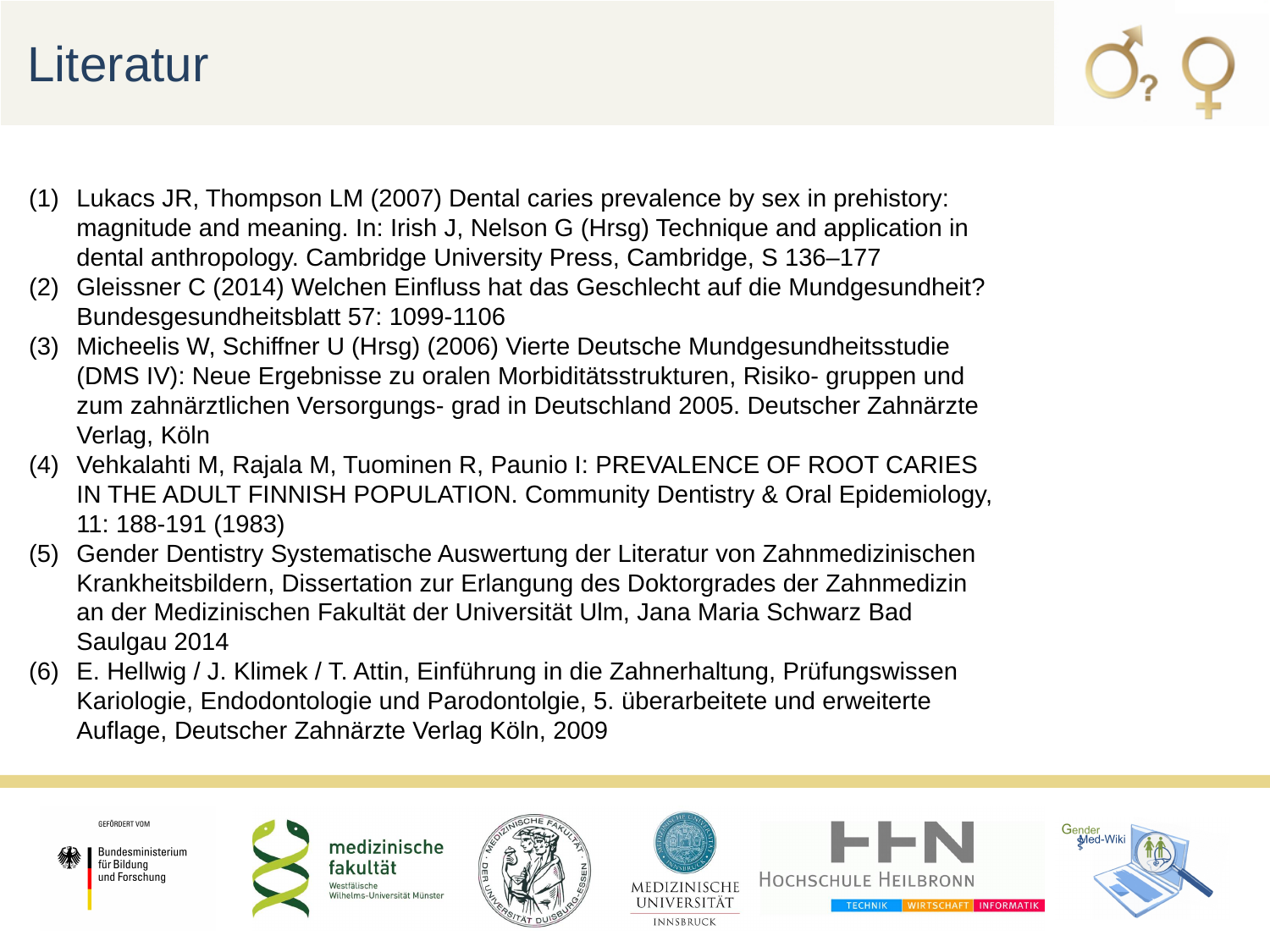

Literatur
Lukacs JR, Thompson LM (2007) Dental caries prevalence by sex in prehistory: magnitude and meaning. In: Irish J, Nelson G (Hrsg) Technique and application in dental anthropology. Cambridge University Press, Cambridge, S 136–177
Gleissner C (2014) Welchen Einfluss hat das Geschlecht auf die Mundgesundheit? Bundesgesundheitsblatt 57: 1099-1106
Micheelis W, Schiffner U (Hrsg) (2006) Vierte Deutsche Mundgesundheitsstudie (DMS IV): Neue Ergebnisse zu oralen Morbiditätsstrukturen, Risiko- gruppen und zum zahnärztlichen Versorgungs- grad in Deutschland 2005. Deutscher Zahnärzte Verlag, Köln
Vehkalahti M, Rajala M, Tuominen R, Paunio I: PREVALENCE OF ROOT CARIES IN THE ADULT FINNISH POPULATION. Community Dentistry & Oral Epidemiology, 11: 188-191 (1983)
Gender Dentistry Systematische Auswertung der Literatur von Zahnmedizinischen Krankheitsbildern, Dissertation zur Erlangung des Doktorgrades der Zahnmedizin an der Medizinischen Fakultät der Universität Ulm, Jana Maria Schwarz Bad Saulgau 2014
E. Hellwig / J. Klimek / T. Attin, Einführung in die Zahnerhaltung, Prüfungswissen Kariologie, Endodontologie und Parodontolgie, 5. überarbeitete und erweiterte Auflage, Deutscher Zahnärzte Verlag Köln, 2009